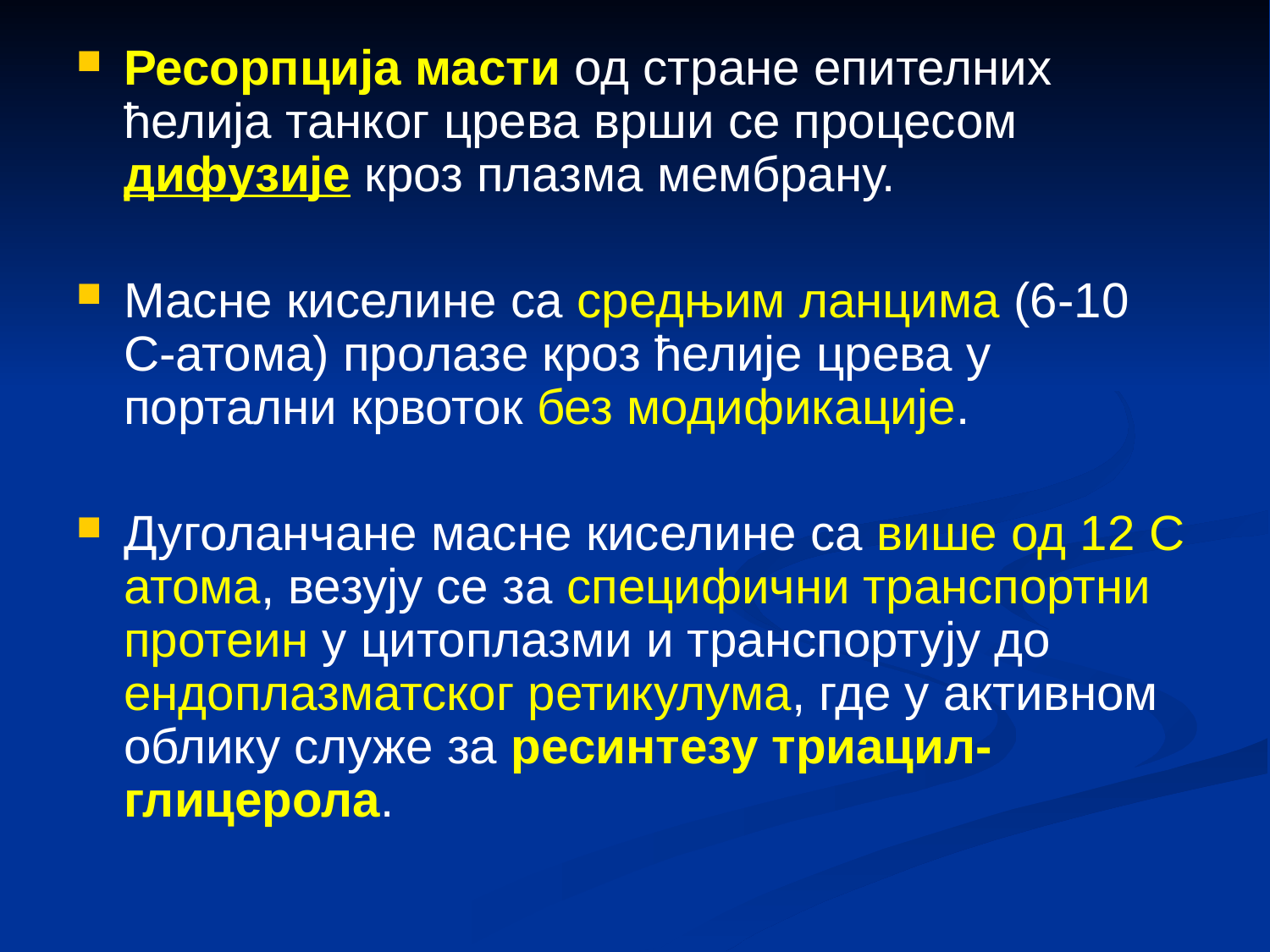

Ресорпција масти од стране епителних ћелија танког црева врши се процесом дифузије кроз плазма мембрану.

Масне киселине са средњим ланцима (6-10 C-атома) пролазе кроз ћелије црева у портални крвоток без модификације.

Дуголанчане масне киселине са више од 12 C атома, везују се за специфични транспортни протеин у цитоплазми и транспортују до ендоплазматског ретикулума, где у активном облику служе за ресинтезу триацил-глицерола.